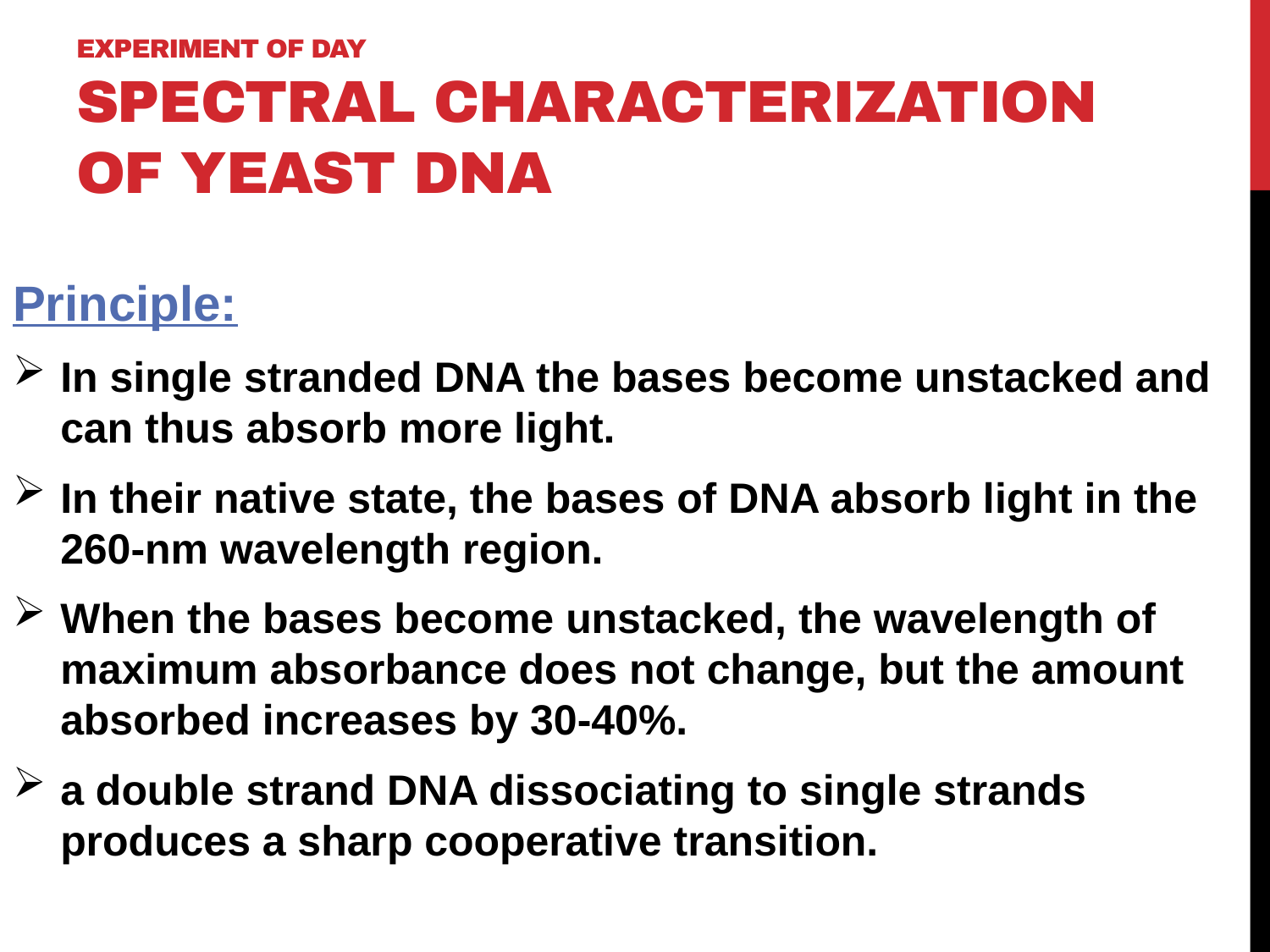

# Experiment of day spectral characterization of yeast DNA
Principle:
In single stranded DNA the bases become unstacked and can thus absorb more light.
In their native state, the bases of DNA absorb light in the 260-nm wavelength region.
When the bases become unstacked, the wavelength of maximum absorbance does not change, but the amount absorbed increases by 30-40%.
a double strand DNA dissociating to single strands produces a sharp cooperative transition.